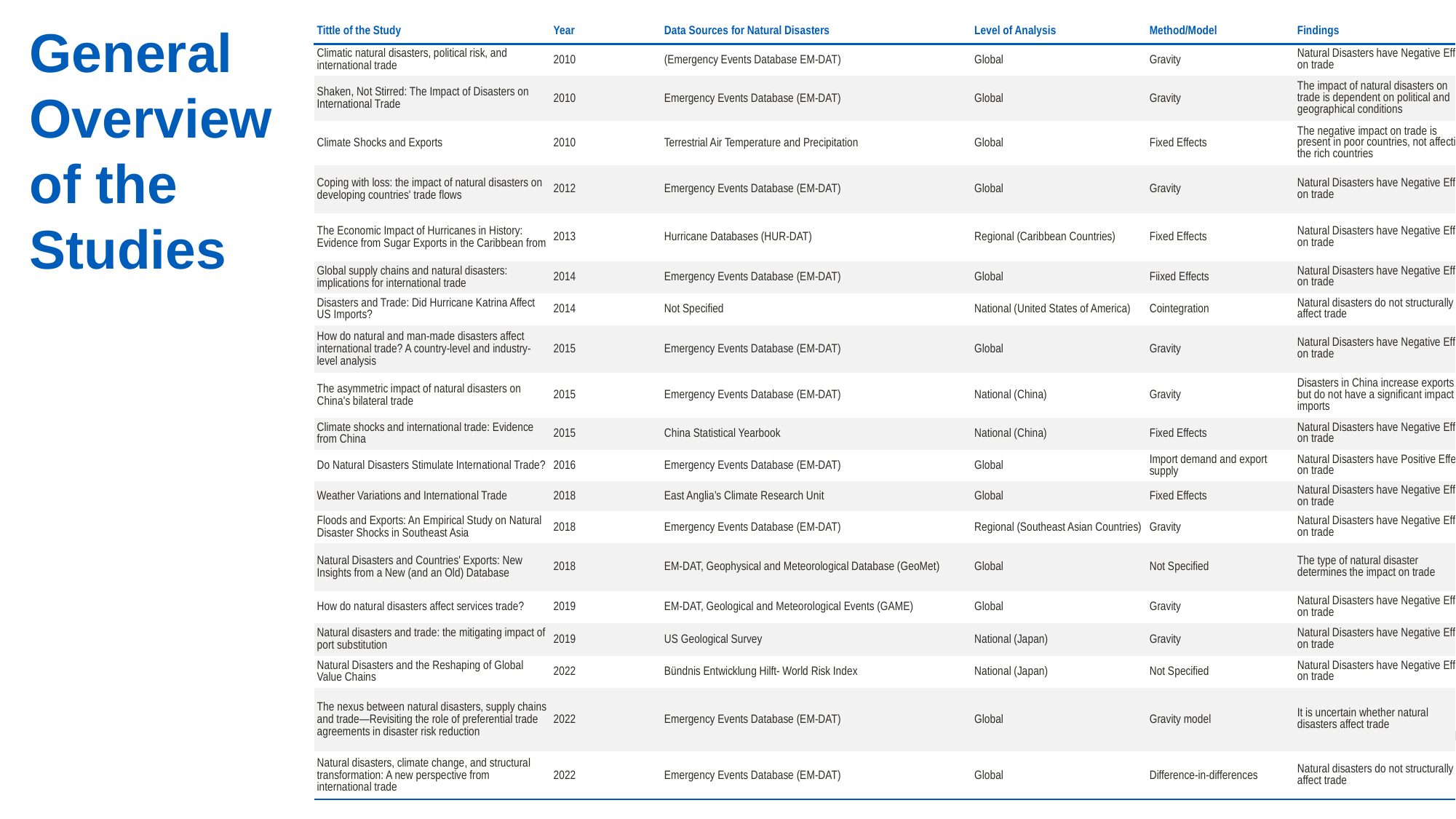

General Overview of the Studies
| Tittle of the Study | Year | Data Sources for Natural Disasters | Level of Analysis | Method/Model | Findings |
| --- | --- | --- | --- | --- | --- |
| Climatic natural disasters, political risk, and international trade | 2010 | (Emergency Events Database EM-DAT) | Global | Gravity | Natural Disasters have Negative Effect on trade |
| Shaken, Not Stirred: The Impact of Disasters on International Trade | 2010 | Emergency Events Database (EM-DAT) | Global | Gravity | The impact of natural disasters on trade is dependent on political and geographical conditions |
| Climate Shocks and Exports | 2010 | Terrestrial Air Temperature and Precipitation | Global | Fixed Effects | The negative impact on trade is present in poor countries, not affecting the rich countries |
| Coping with loss: the impact of natural disasters on developing countries' trade flows | 2012 | Emergency Events Database (EM-DAT) | Global | Gravity | Natural Disasters have Negative Effect on trade |
| The Economic Impact of Hurricanes in History: Evidence from Sugar Exports in the Caribbean from | 2013 | Hurricane Databases (HUR-DAT) | Regional (Caribbean Countries) | Fixed Effects | Natural Disasters have Negative Effect on trade |
| Global supply chains and natural disasters: implications for international trade | 2014 | Emergency Events Database (EM-DAT) | Global | Fiixed Effects | Natural Disasters have Negative Effect on trade |
| Disasters and Trade: Did Hurricane Katrina Affect US Imports? | 2014 | Not Specified | National (United States of America) | Cointegration | Natural disasters do not structurally affect trade |
| How do natural and man-made disasters affect international trade? A country-level and industry-level analysis | 2015 | Emergency Events Database (EM-DAT) | Global | Gravity | Natural Disasters have Negative Effect on trade |
| The asymmetric impact of natural disasters on China's bilateral trade | 2015 | Emergency Events Database (EM-DAT) | National (China) | Gravity | Disasters in China increase exports, but do not have a significant impact on imports |
| Climate shocks and international trade: Evidence from China | 2015 | China Statistical Yearbook | National (China) | Fixed Effects | Natural Disasters have Negative Effect on trade |
| Do Natural Disasters Stimulate International Trade? | 2016 | Emergency Events Database (EM-DAT) | Global | Import demand and export supply | Natural Disasters have Positive Effect on trade |
| Weather Variations and International Trade | 2018 | East Anglia’s Climate Research Unit | Global | Fixed Effects | Natural Disasters have Negative Effect on trade |
| Floods and Exports: An Empirical Study on Natural Disaster Shocks in Southeast Asia | 2018 | Emergency Events Database (EM-DAT) | Regional (Southeast Asian Countries) | Gravity | Natural Disasters have Negative Effect on trade |
| Natural Disasters and Countries' Exports: New Insights from a New (and an Old) Database | 2018 | EM-DAT, Geophysical and Meteorological Database (GeoMet) | Global | Not Specified | The type of natural disaster determines the impact on trade |
| How do natural disasters affect services trade? | 2019 | EM-DAT, Geological and Meteorological Events (GAME) | Global | Gravity | Natural Disasters have Negative Effect on trade |
| Natural disasters and trade: the mitigating impact of port substitution | 2019 | US Geological Survey | National (Japan) | Gravity | Natural Disasters have Negative Effect on trade |
| Natural Disasters and the Reshaping of Global Value Chains | 2022 | Bündnis Entwicklung Hilft- World Risk Index | National (Japan) | Not Specified | Natural Disasters have Negative Effect on trade |
| The nexus between natural disasters, supply chains and trade—Revisiting the role of preferential trade agreements in disaster risk reduction | 2022 | Emergency Events Database (EM-DAT) | Global | Gravity model | It is uncertain whether natural disasters affect trade |
| Natural disasters, climate change, and structural transformation: A new perspective from international trade | 2022 | Emergency Events Database (EM-DAT) | Global | Difference-in-differences | Natural disasters do not structurally affect trade |

4